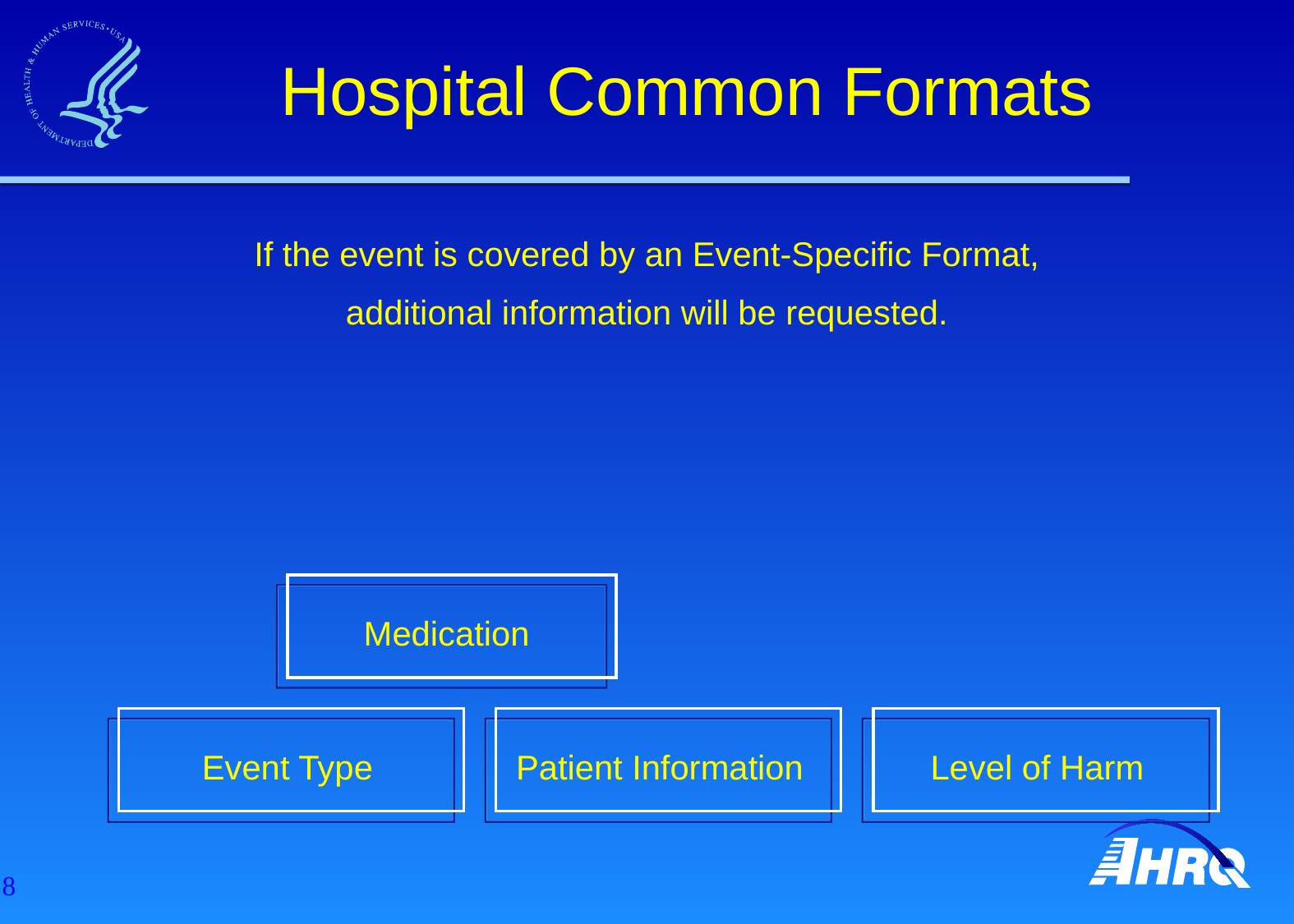

Hospital Common Formats
If the event is covered by an Event-Specific Format,
additional information will be requested.

Medication

Event Type
Patient Information
Level of Harm